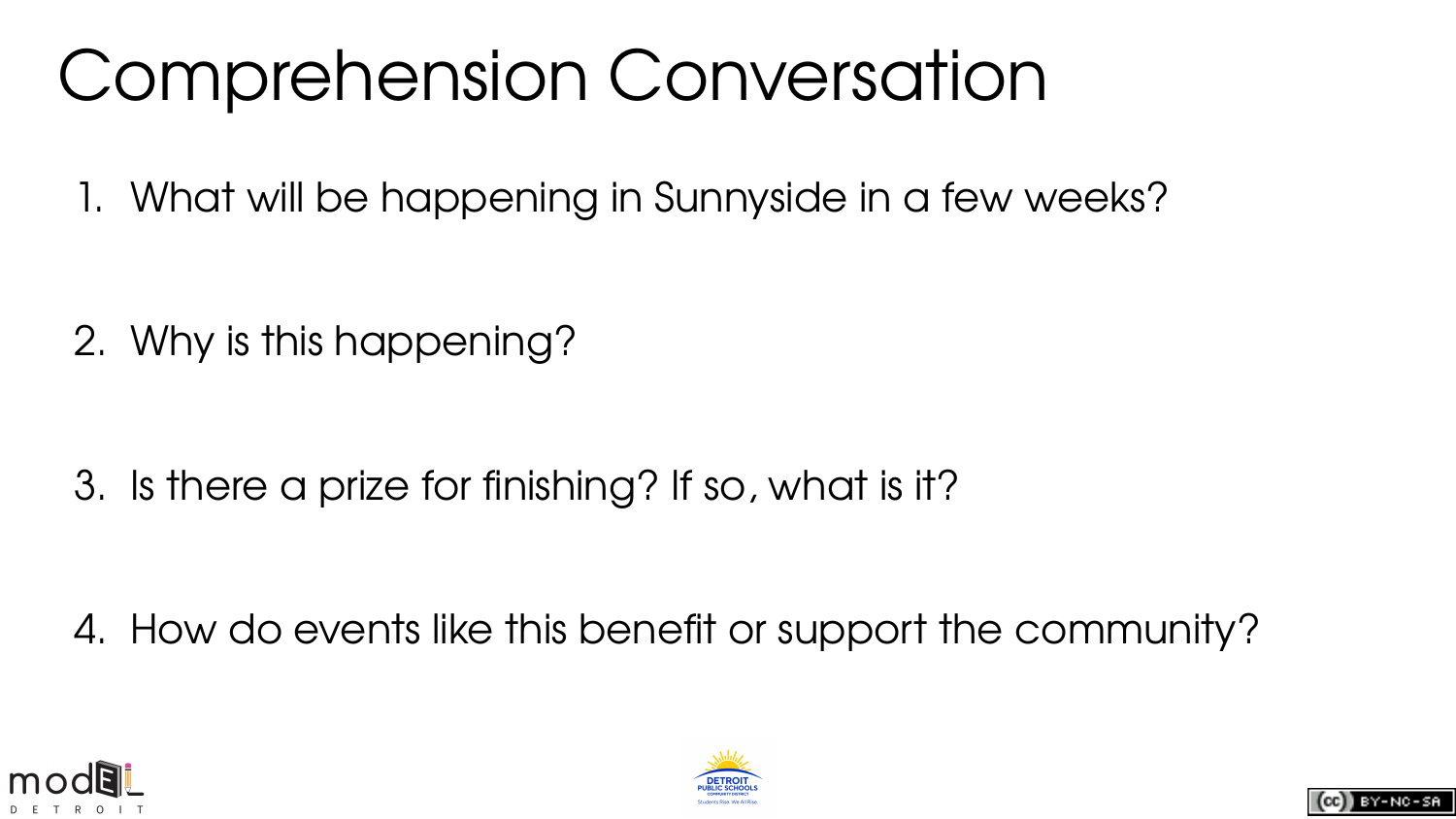

# Comprehension Conversation
What will be happening in Sunnyside in a few weeks?

Why is this happening?

Is there a prize for finishing? If so, what is it?

How do events like this benefit or support the community?